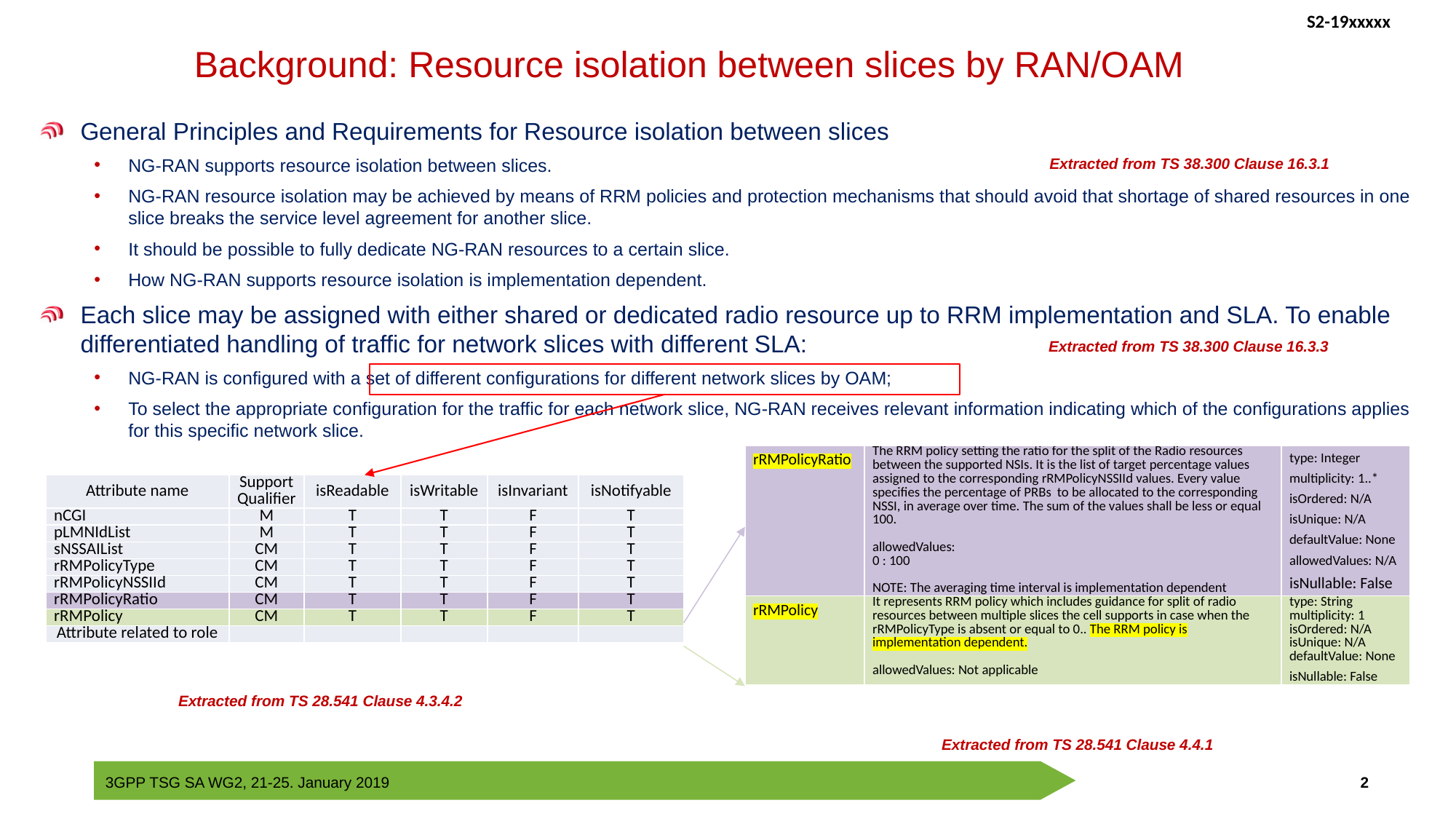

# Background: Resource isolation between slices by RAN/OAM
General Principles and Requirements for Resource isolation between slices
NG-RAN supports resource isolation between slices.
NG-RAN resource isolation may be achieved by means of RRM policies and protection mechanisms that should avoid that shortage of shared resources in one slice breaks the service level agreement for another slice.
It should be possible to fully dedicate NG-RAN resources to a certain slice.
How NG-RAN supports resource isolation is implementation dependent.
Each slice may be assigned with either shared or dedicated radio resource up to RRM implementation and SLA. To enable differentiated handling of traffic for network slices with different SLA:
NG-RAN is configured with a set of different configurations for different network slices by OAM;
To select the appropriate configuration for the traffic for each network slice, NG-RAN receives relevant information indicating which of the configurations applies for this specific network slice.
Extracted from TS 38.300 Clause 16.3.1
Extracted from TS 38.300 Clause 16.3.3

| rRMPolicyRatio | The RRM policy setting the ratio for the split of the Radio resources between the supported NSIs. It is the list of target percentage values assigned to the corresponding rRMPolicyNSSIId values. Every value specifies the percentage of PRBs  to be allocated to the corresponding NSSI, in average over time. The sum of the values shall be less or equal 100.   allowedValues: 0 : 100   NOTE: The averaging time interval is implementation dependent | type: Integer multiplicity: 1..\* isOrdered: N/A isUnique: N/A defaultValue: None allowedValues: N/A isNullable: False |
| --- | --- | --- |
| rRMPolicy | It represents RRM policy which includes guidance for split of radio resources between multiple slices the cell supports in case when the rRMPolicyType is absent or equal to 0.. The RRM policy is implementation dependent.   allowedValues: Not applicable | type: String multiplicity: 1 isOrdered: N/A isUnique: N/A defaultValue: None isNullable: False |
| Attribute name | Support Qualifier | isReadable | isWritable | isInvariant | isNotifyable |
| --- | --- | --- | --- | --- | --- |
| nCGI | M | T | T | F | T |
| pLMNIdList | M | T | T | F | T |
| sNSSAIList | CM | T | T | F | T |
| rRMPolicyType | CM | T | T | F | T |
| rRMPolicyNSSIId | CM | T | T | F | T |
| rRMPolicyRatio | CM | T | T | F | T |
| rRMPolicy | CM | T | T | F | T |
| Attribute related to role |  |  |  |  |  |
Extracted from TS 28.541 Clause 4.3.4.2
Extracted from TS 28.541 Clause 4.4.1